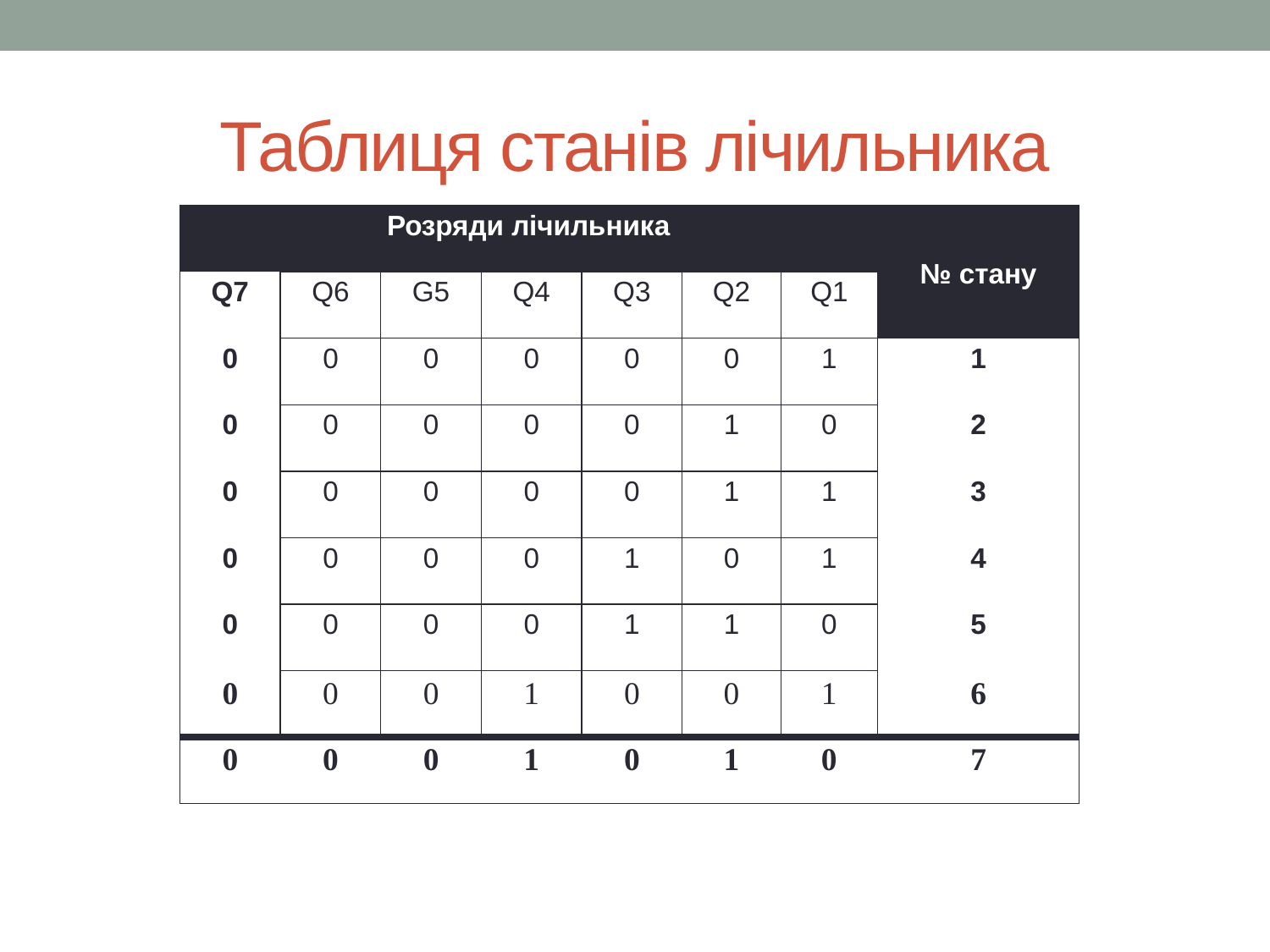

# Таблиця станів лічильника
| Розряди лічильника |  |  |  |  |  |  | № стану |
| --- | --- | --- | --- | --- | --- | --- | --- |
| Q7 | Q6 | G5 | Q4 | Q3 | Q2 | Q1 |  |
| 0 | 0 | 0 | 0 | 0 | 0 | 1 | 1 |
| 0 | 0 | 0 | 0 | 0 | 1 | 0 | 2 |
| 0 | 0 | 0 | 0 | 0 | 1 | 1 | 3 |
| 0 | 0 | 0 | 0 | 1 | 0 | 1 | 4 |
| 0 | 0 | 0 | 0 | 1 | 1 | 0 | 5 |
| 0 | 0 | 0 | 1 | 0 | 0 | 1 | 6 |
| 0 | 0 | 0 | 1 | 0 | 1 | 0 | 7 |